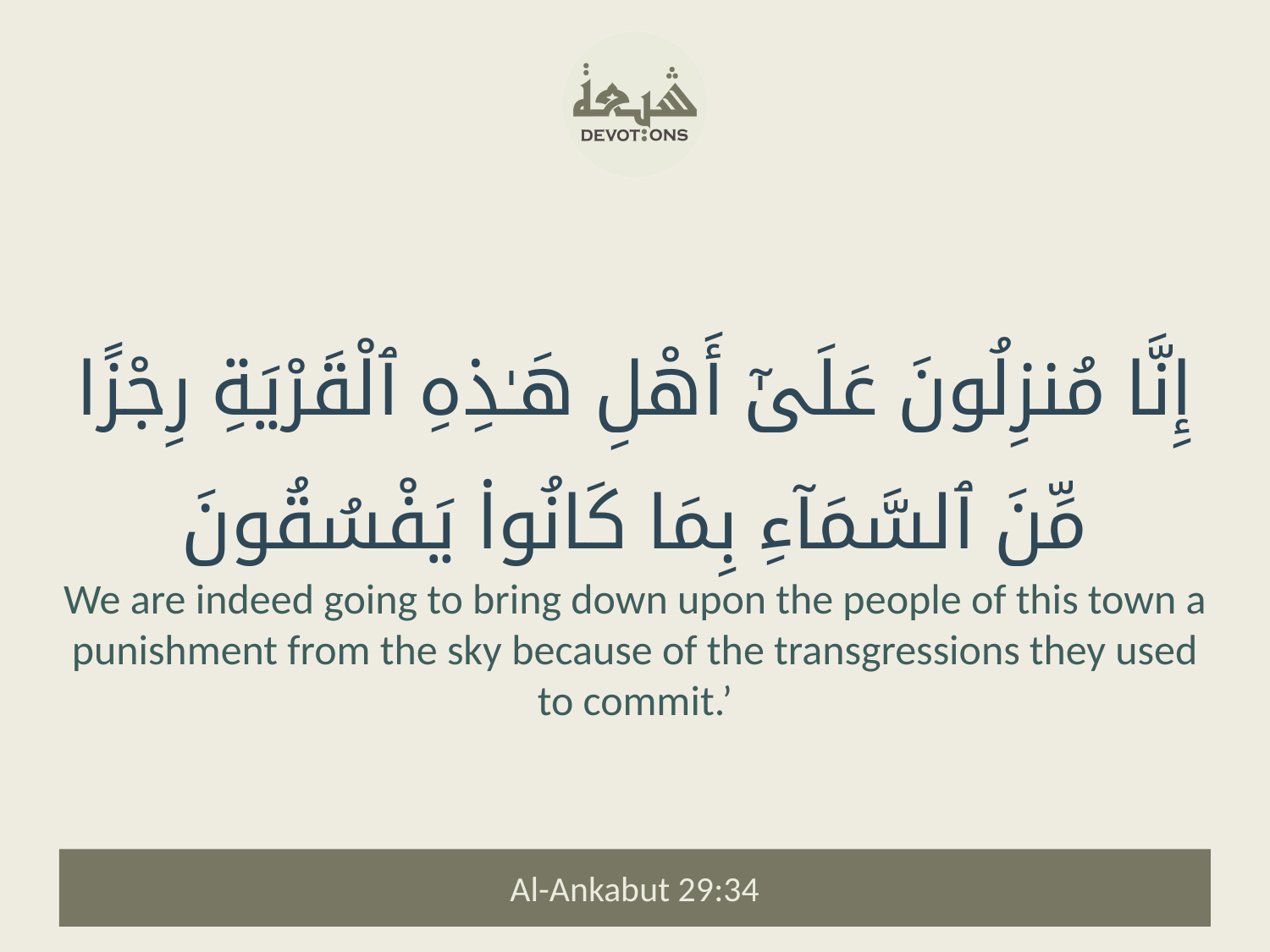

إِنَّا مُنزِلُونَ عَلَىٰٓ أَهْلِ هَـٰذِهِ ٱلْقَرْيَةِ رِجْزًا مِّنَ ٱلسَّمَآءِ بِمَا كَانُوا۟ يَفْسُقُونَ
We are indeed going to bring down upon the people of this town a punishment from the sky because of the transgressions they used to commit.’
Al-Ankabut 29:34